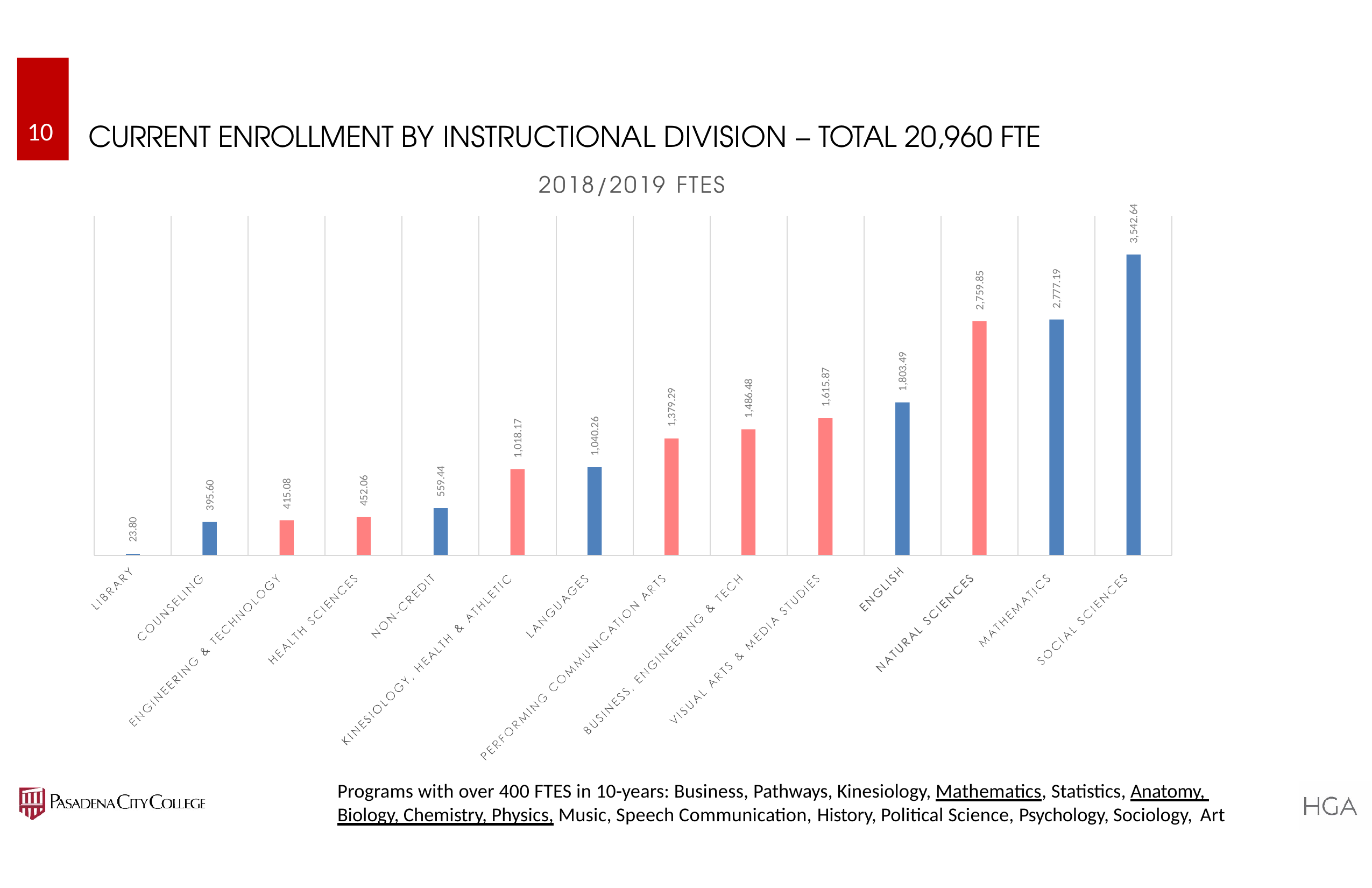

10
# CURRENT ENROLLMENT BY INSTRUCTIONAL DIVISION – TOTAL 20,960 FTE
2018/2019 FTES
3,542.64

2,777.19
2,759.85

1,803.49
1,615.87
1,486.48
1,379.29

1,040.26
1,018.17

559.44

452.06
415.08
395.60

23.80

Programs with over 400 FTES in 10-years: Business, Pathways, Kinesiology, Mathematics, Statistics, Anatomy,  Biology, Chemistry, Physics, Music, Speech Communication, History, Political Science, Psychology, Sociology, Art